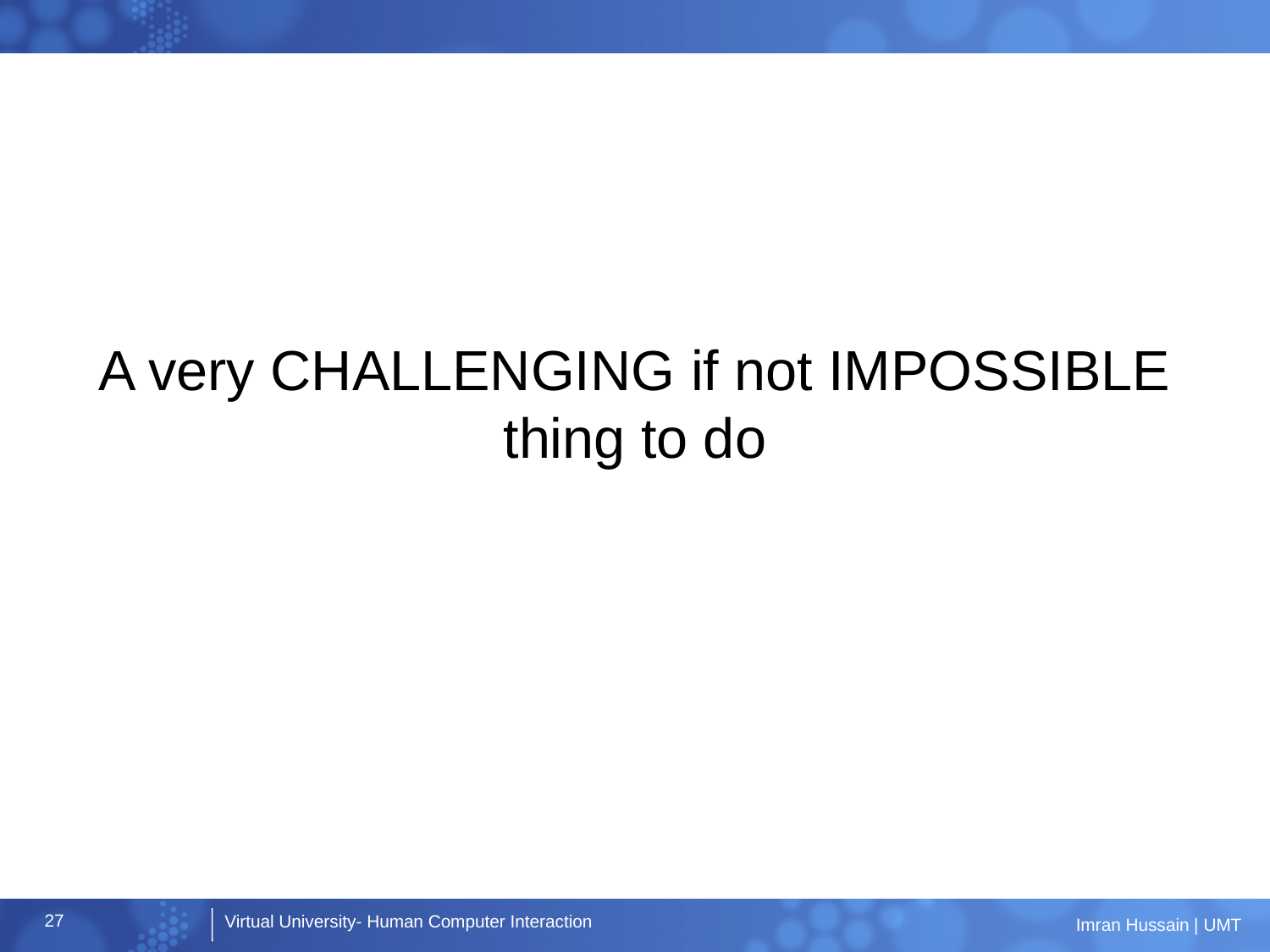

# A very CHALLENGING if not IMPOSSIBLE thing to do